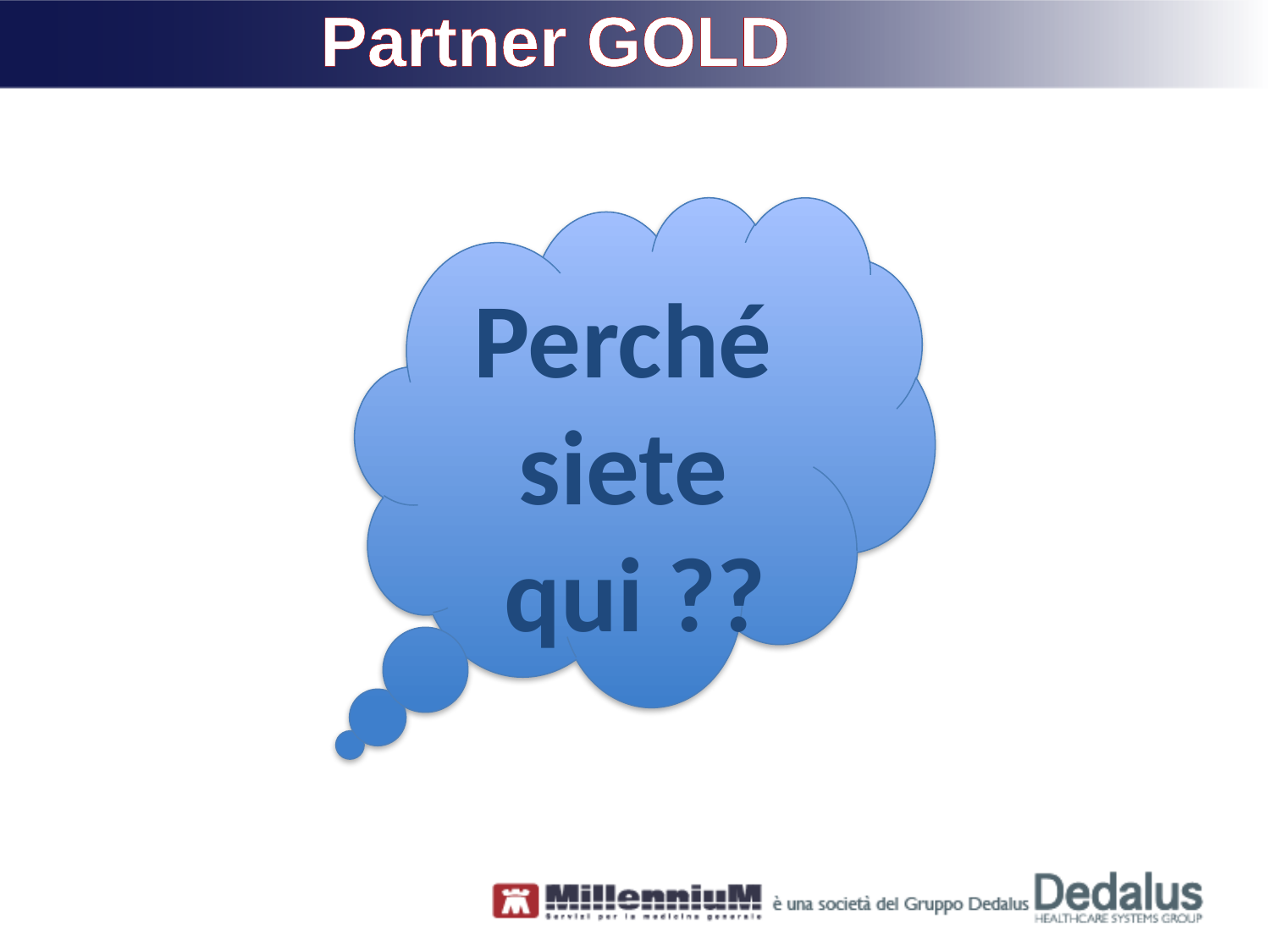

Partner GOLD

# Perché siete qui ??